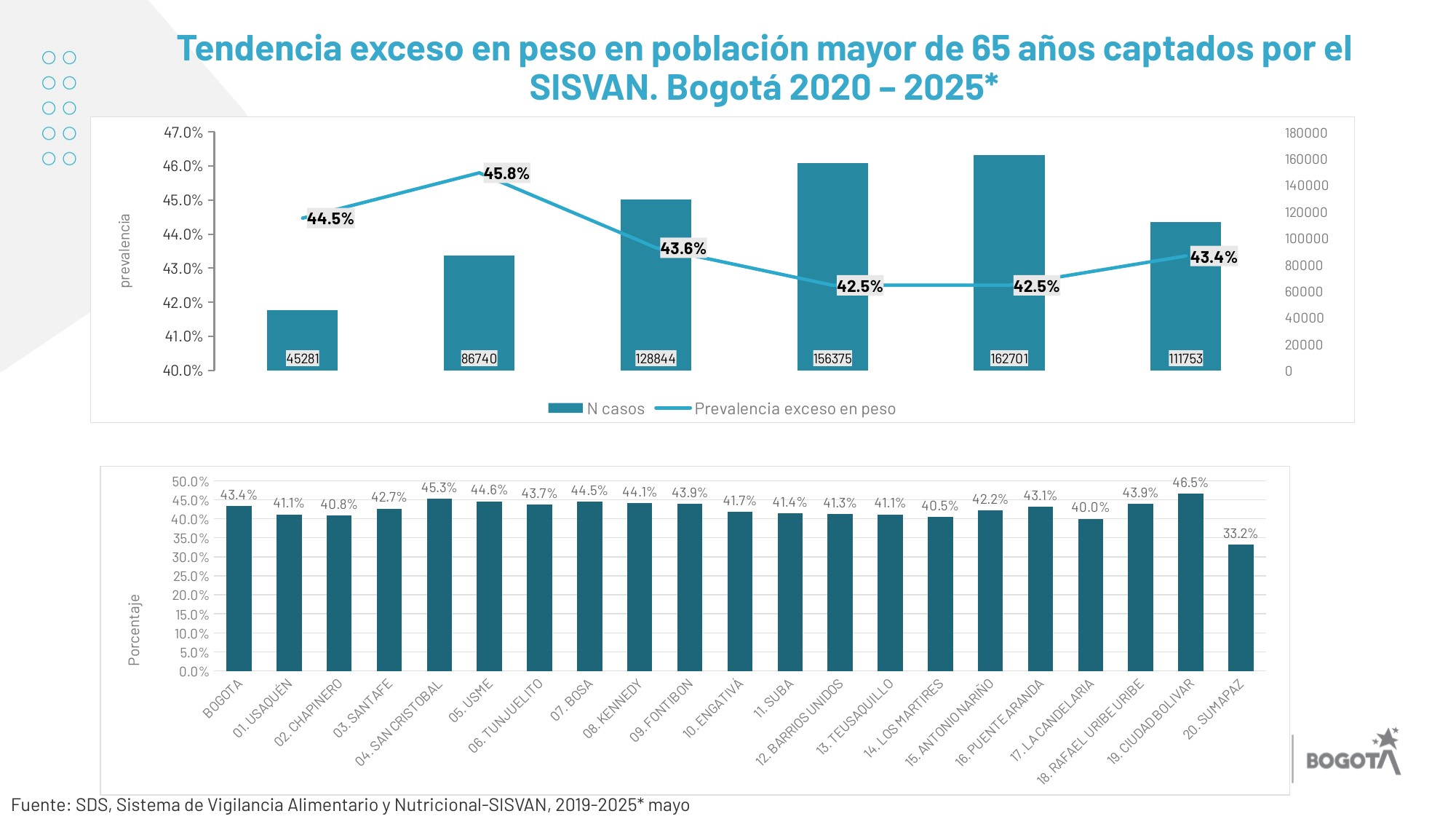

# Tendencia exceso en peso en población mayor de 65 años captados por el SISVAN. Bogotá 2020 – 2025*

### Chart

| Category | N casos | Prevalencia exceso en peso |
|---|---|---|
| 2020 | 45281.0 | 0.4447 |
| 2021 | 86740.0 | 0.458 |
| 2022 | 128844.0 | 0.436 |
| 2023 | 156375.0 | 0.425 |
| 2024 | 162701.0 | 0.425 |
| 2025 | 111753.0 | 0.4336 |

### Chart

| Category |  |
|---|---|
| BOGOTA | 0.4336 |
| 01. USAQUÉN | 0.411242183058556 |
| 02. CHAPINERO | 0.4084577114427861 |
| 03. SANTAFE | 0.4267975743574935 |
| 04. SAN CRISTOBAL | 0.4525535685516352 |
| 05. USME | 0.44598523820174457 |
| 06. TUNJUELITO | 0.43741588156123823 |
| 07. BOSA | 0.4448694275916645 |
| 08. KENNEDY | 0.4412323697109133 |
| 09. FONTIBON | 0.43896588486140725 |
| 10. ENGATIVÁ | 0.41742650813334303 |
| 11. SUBA | 0.41436655502944914 |
| 12. BARRIOS UNIDOS | 0.4125920964501005 |
| 13. TEUSAQUILLO | 0.41088825214899716 |
| 14. LOS MARTIRES | 0.4046920821114369 |
| 15. ANTONIO NARIÑO | 0.4221946683199008 |
| 16. PUENTE ARANDA | 0.4314777833250125 |
| 17. LA CANDELARIA | 0.4 |
| 18. RAFAEL URIBE URIBE | 0.4394336030461685 |
| 19. CIUDAD BOLIVAR | 0.4653175898857208 |
| 20. SUMAPAZ | 0.33175355450236965 |
Fuente: SDS, Sistema de Vigilancia Alimentario y Nutricional-SISVAN, 2019-2025* mayo